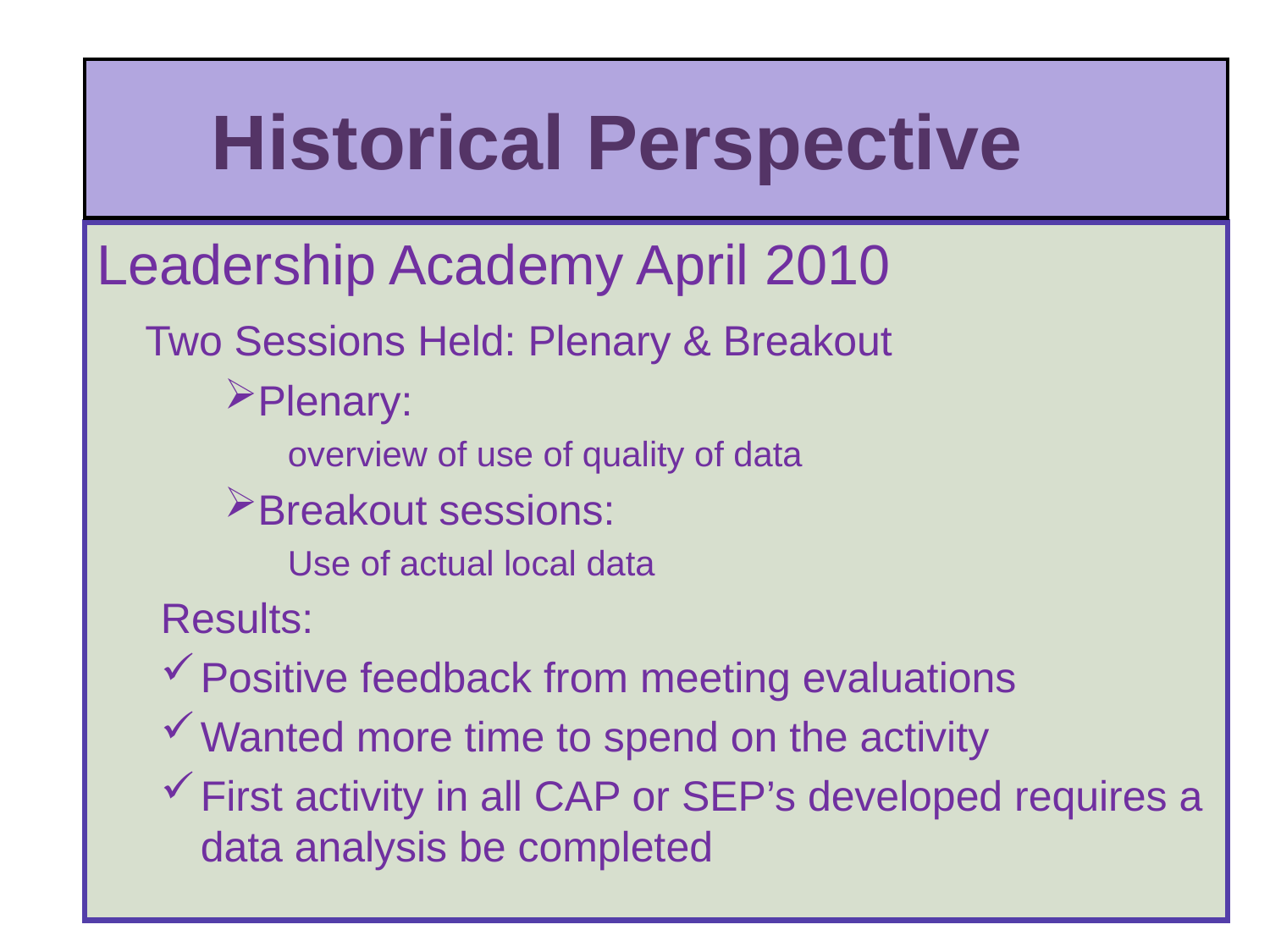

# Historical Perspective
Historical Perspective
Leadership Academy April 2010
	Two Sessions Held: Plenary & Breakout
Plenary:
overview of use of quality of data
Breakout sessions:
Use of actual local data
Results:
Positive feedback from meeting evaluations
Wanted more time to spend on the activity
First activity in all CAP or SEP’s developed requires a data analysis be completed